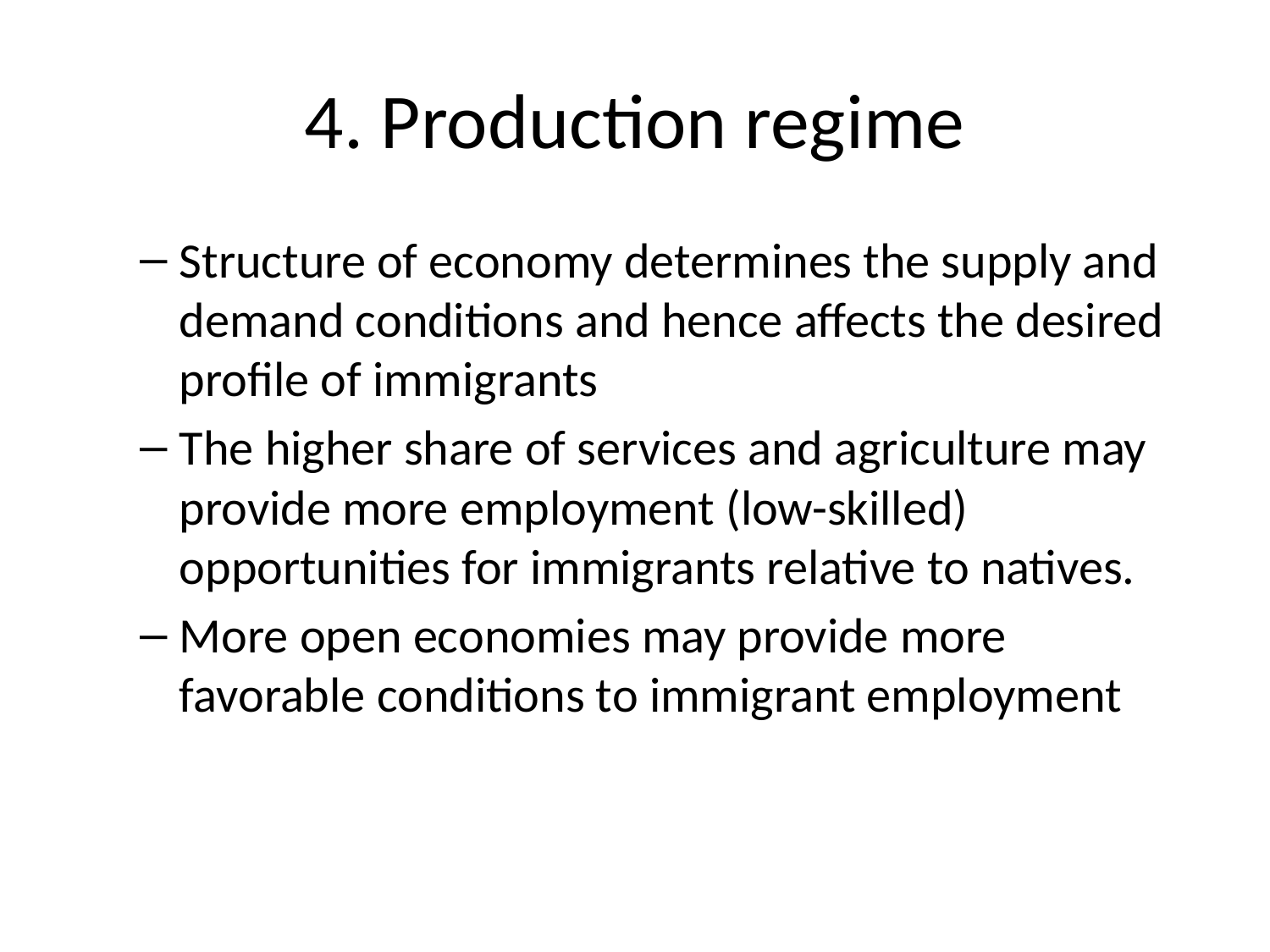

# 4. Production regime
Structure of economy determines the supply and demand conditions and hence affects the desired profile of immigrants
The higher share of services and agriculture may provide more employment (low-skilled) opportunities for immigrants relative to natives.
More open economies may provide more favorable conditions to immigrant employment